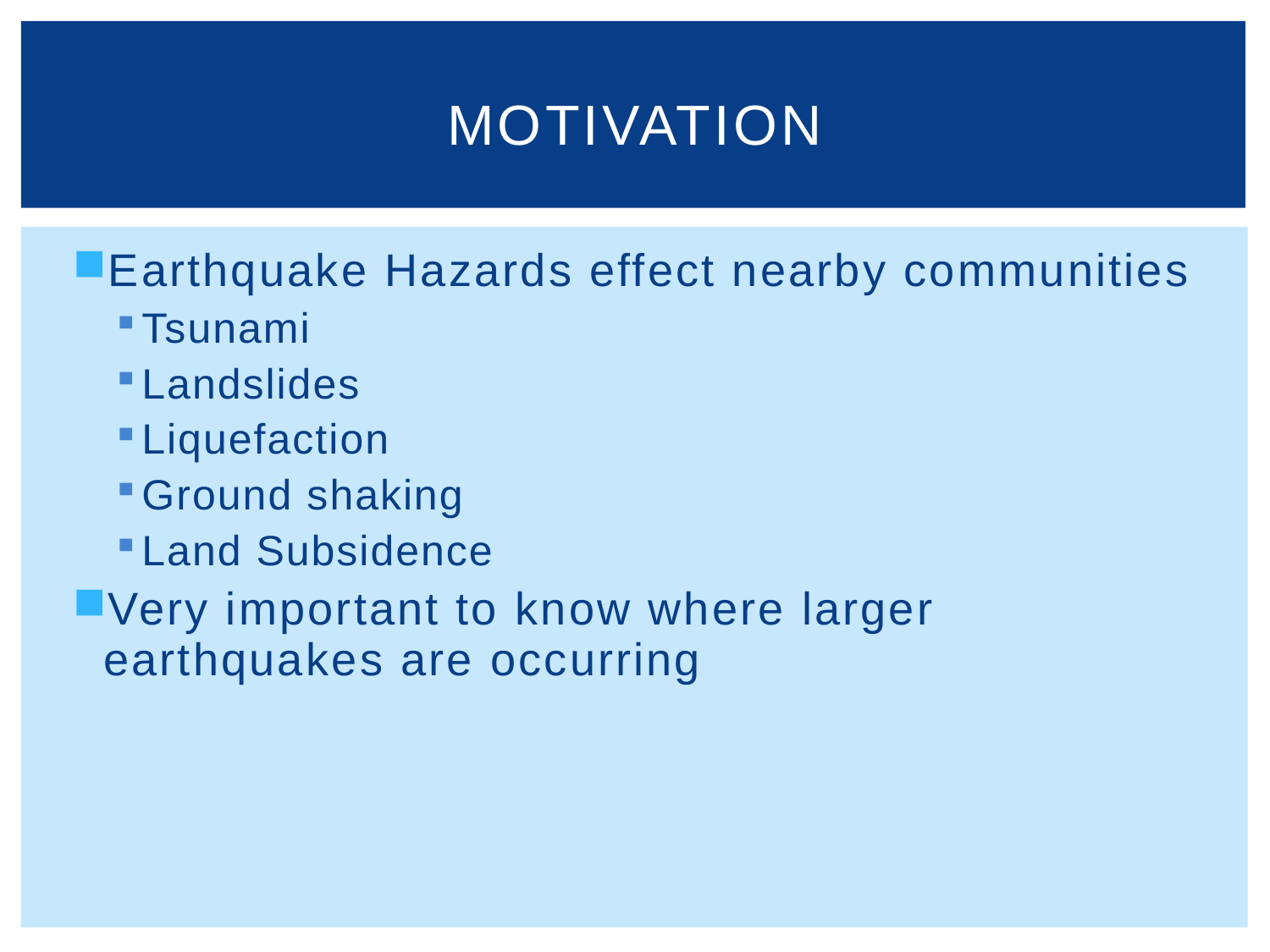

# Motivation
Earthquake Hazards effect nearby communities
Tsunami
Landslides
Liquefaction
Ground shaking
Land Subsidence
Very important to know where larger earthquakes are occurring